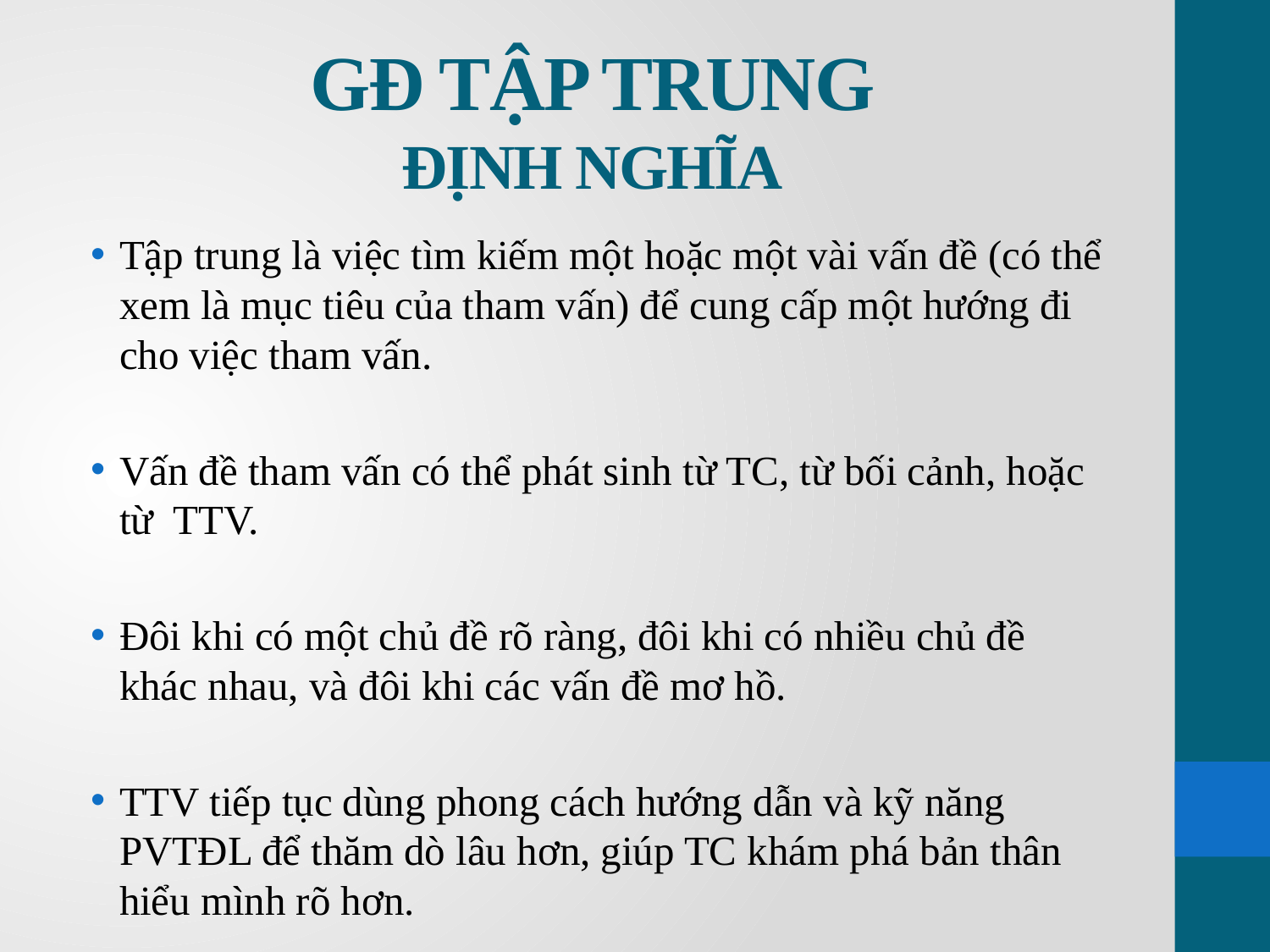

# GĐ TẬP TRUNG ĐỊNH NGHĨA
Tập trung là việc tìm kiếm một hoặc một vài vấn đề (có thể xem là mục tiêu của tham vấn) để cung cấp một hướng đi cho việc tham vấn.

Vấn đề tham vấn có thể phát sinh từ TC, từ bối cảnh, hoặc từ  TTV.

Đôi khi có một chủ đề rõ ràng, đôi khi có nhiều chủ đề khác nhau, và đôi khi các vấn đề mơ hồ.

TTV tiếp tục dùng phong cách hướng dẫn và kỹ năng PVTĐL để thăm dò lâu hơn, giúp TC khám phá bản thân hiểu mình rõ hơn.